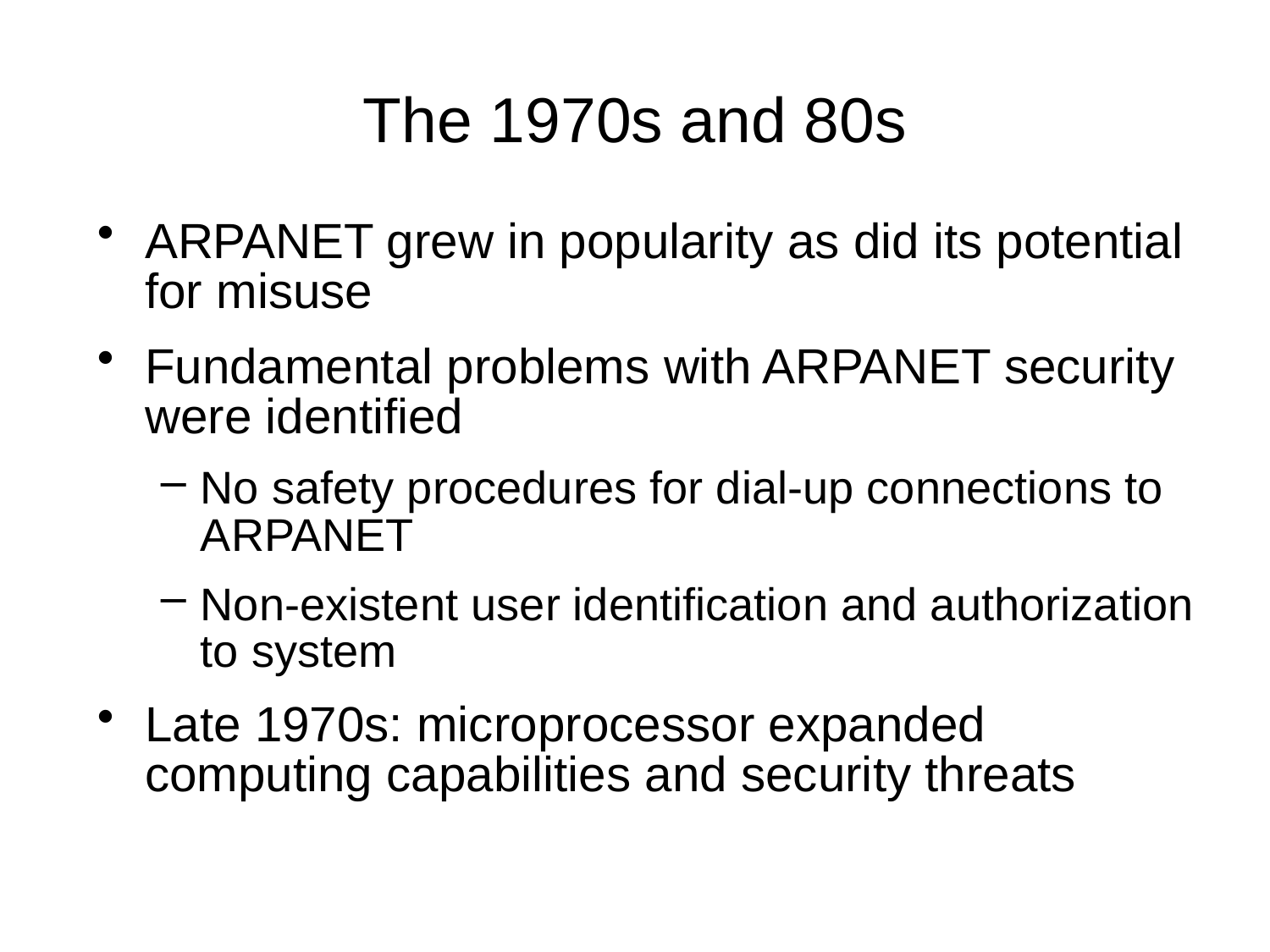

# The 1970s and 80s
ARPANET grew in popularity as did its potential for misuse
Fundamental problems with ARPANET security were identified
No safety procedures for dial-up connections to ARPANET
Non-existent user identification and authorization to system
Late 1970s: microprocessor expanded computing capabilities and security threats